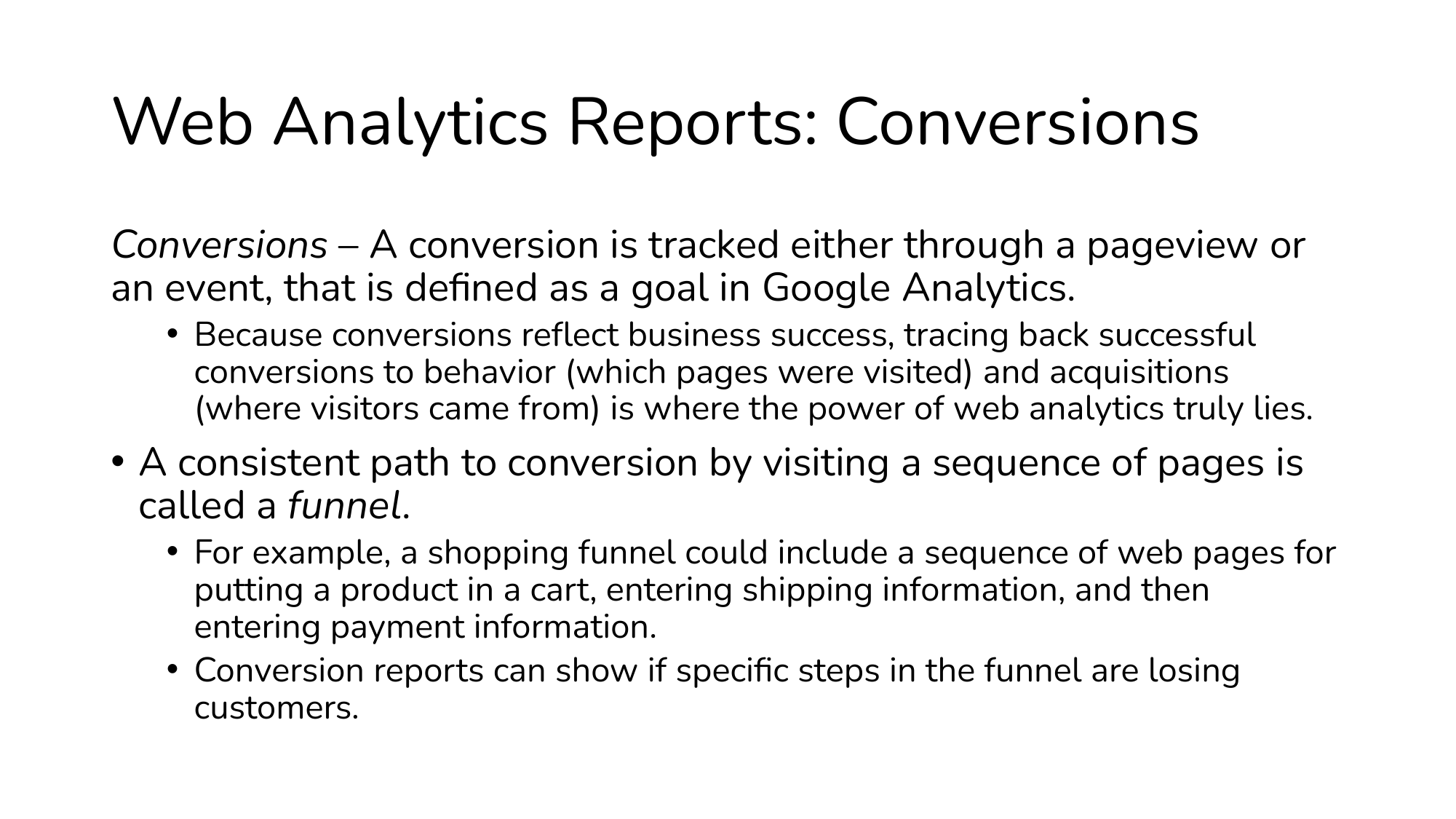

# Web Analytics Reports: Conversions
Conversions – A conversion is tracked either through a pageview or an event, that is defined as a goal in Google Analytics.
Because conversions reflect business success, tracing back successful conversions to behavior (which pages were visited) and acquisitions (where visitors came from) is where the power of web analytics truly lies.
A consistent path to conversion by visiting a sequence of pages is called a funnel.
For example, a shopping funnel could include a sequence of web pages for putting a product in a cart, entering shipping information, and then entering payment information.
Conversion reports can show if specific steps in the funnel are losing customers.